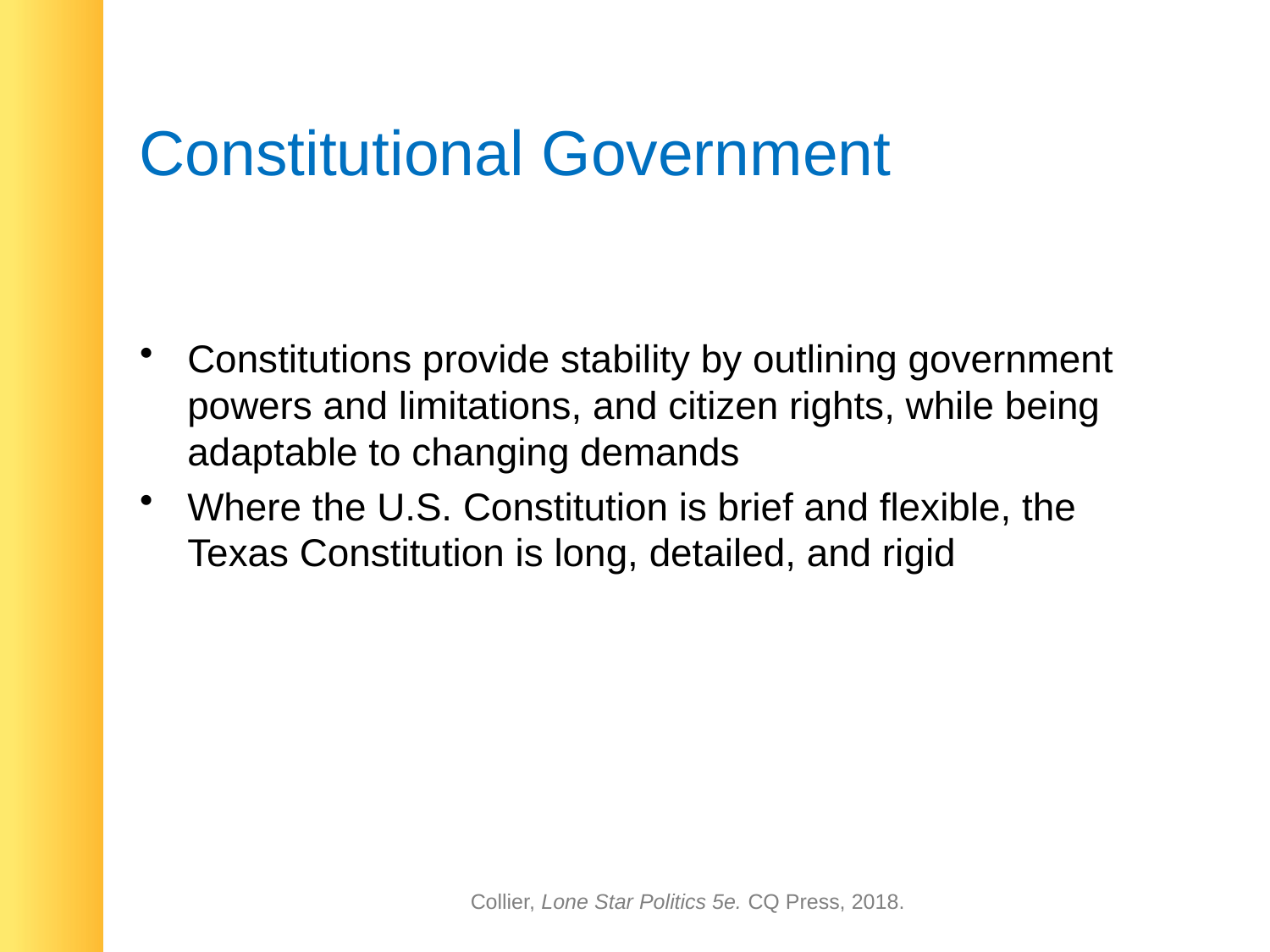

# Constitutional Government
Constitutions provide stability by outlining government powers and limitations, and citizen rights, while being adaptable to changing demands
Where the U.S. Constitution is brief and flexible, the Texas Constitution is long, detailed, and rigid
Collier, Lone Star Politics 5e. CQ Press, 2018.